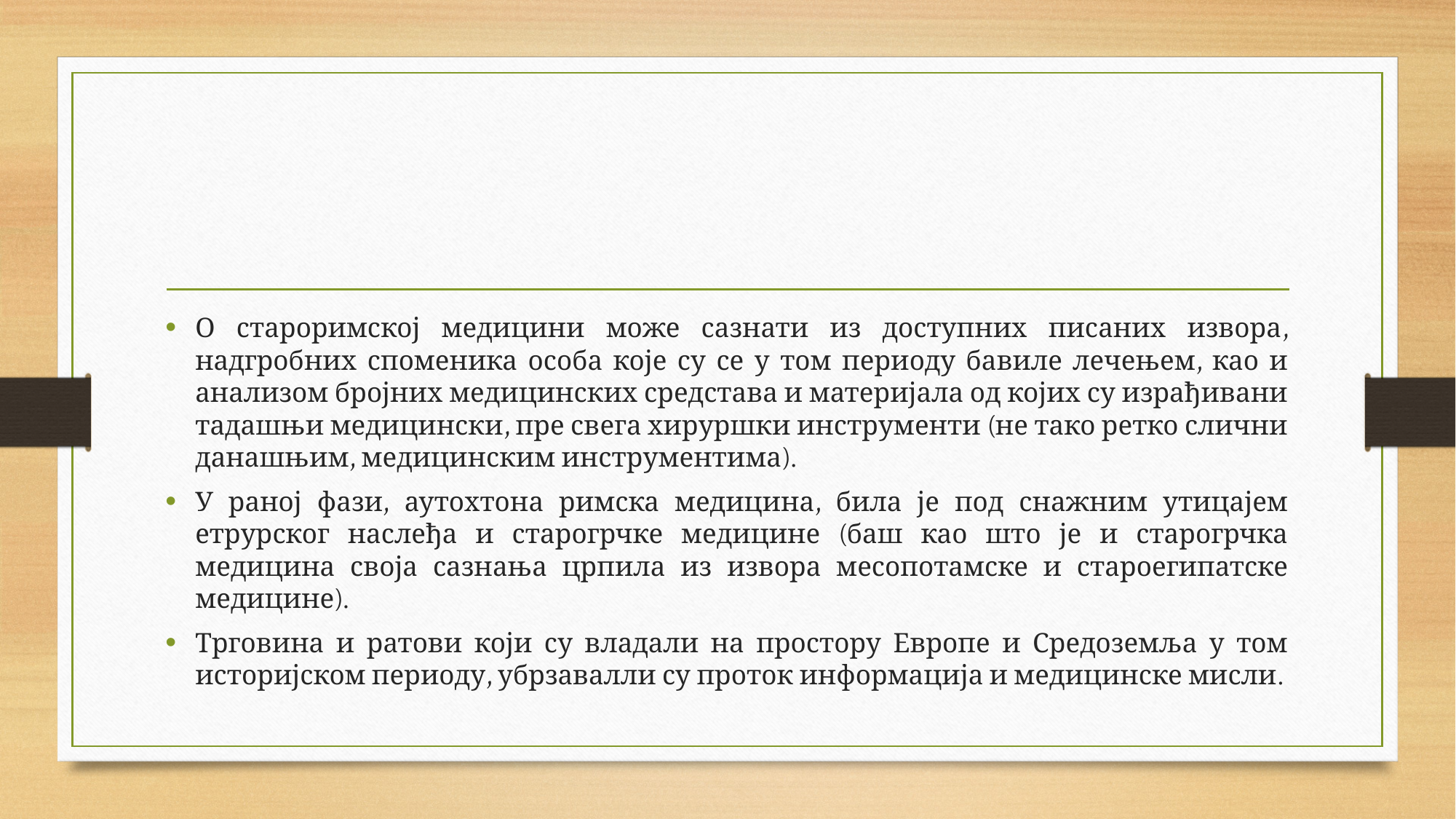

О староримској медицини може сазнати из доступних писаних извора, надгробних споменика особа које су се у том периоду бавиле лечењем, као и анализом бројних медицинских средстава и материјала од којих су израђивани тадашњи медицински, пре свега хируршки инструменти (не тако ретко слични данашњим, медицинским инструментима).
У раној фази, аутохтона римска медицина, била је под снажним утицајем етрурског наслеђа и старогрчке медицине (баш као што је и старогрчка медицина своја сазнања црпила из извора месопотамске и староегипатске медицине).
Трговина и ратови који су владали на простору Европе и Средоземља у том историјском периоду, убрзавалли су проток информација и медицинске мисли.